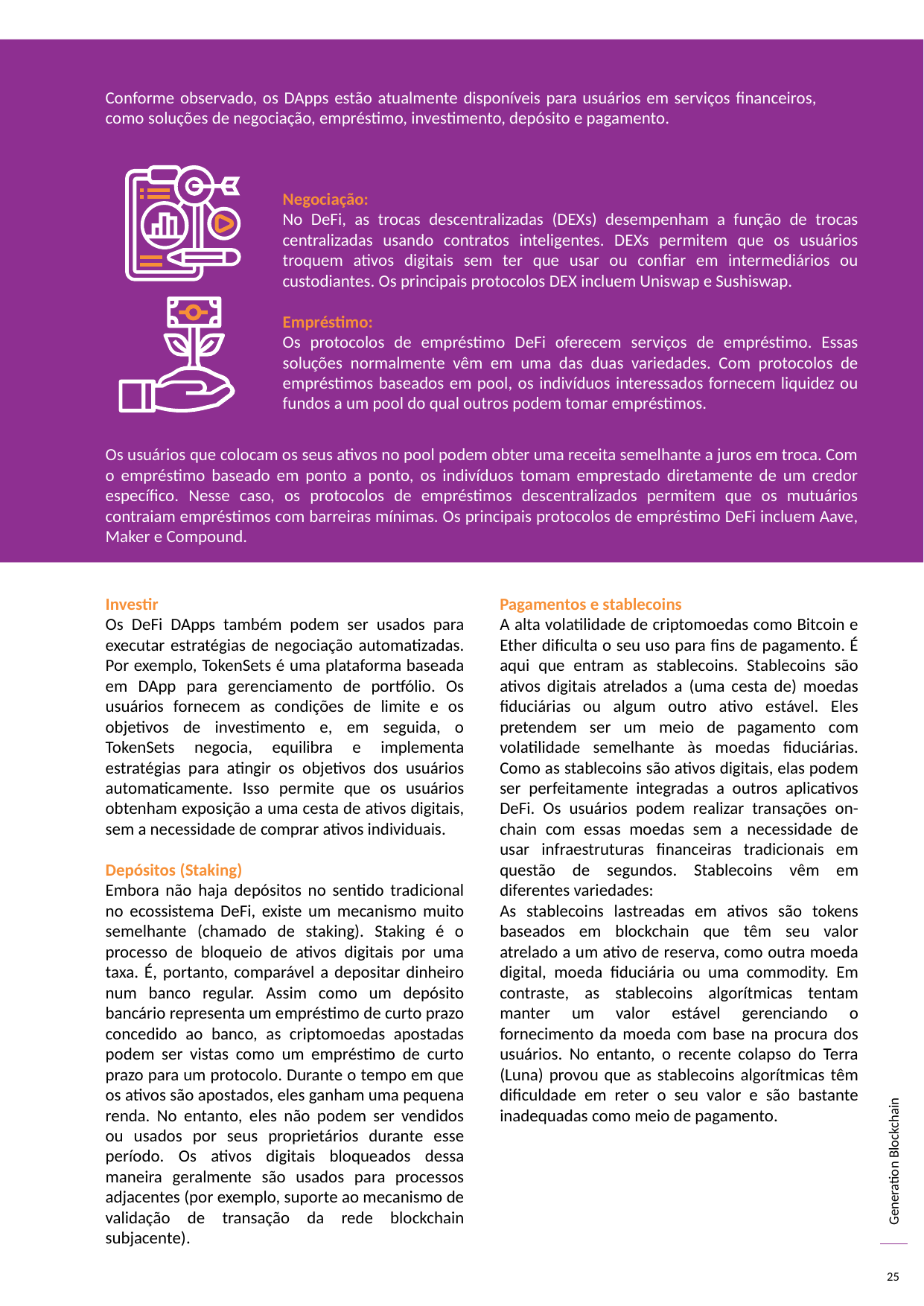

Conforme observado, os DApps estão atualmente disponíveis para usuários em serviços financeiros, como soluções de negociação, empréstimo, investimento, depósito e pagamento.

Negociação:
No DeFi, as trocas descentralizadas (DEXs) desempenham a função de trocas centralizadas usando contratos inteligentes. DEXs permitem que os usuários troquem ativos digitais sem ter que usar ou confiar em intermediários ou custodiantes. Os principais protocolos DEX incluem Uniswap e Sushiswap.

Empréstimo:
Os protocolos de empréstimo DeFi oferecem serviços de empréstimo. Essas soluções normalmente vêm em uma das duas variedades. Com protocolos de empréstimos baseados em pool, os indivíduos interessados fornecem liquidez ou fundos a um pool do qual outros podem tomar empréstimos.

Os usuários que colocam os seus ativos no pool podem obter uma receita semelhante a juros em troca. Com o empréstimo baseado em ponto a ponto, os indivíduos tomam emprestado diretamente de um credor específico. Nesse caso, os protocolos de empréstimos descentralizados permitem que os mutuários contraiam empréstimos com barreiras mínimas. Os principais protocolos de empréstimo DeFi incluem Aave, Maker e Compound.
Investir
Os DeFi DApps também podem ser usados para executar estratégias de negociação automatizadas. Por exemplo, TokenSets é uma plataforma baseada em DApp para gerenciamento de portfólio. Os usuários fornecem as condições de limite e os objetivos de investimento e, em seguida, o TokenSets negocia, equilibra e implementa estratégias para atingir os objetivos dos usuários automaticamente. Isso permite que os usuários obtenham exposição a uma cesta de ativos digitais, sem a necessidade de comprar ativos individuais.

Depósitos (Staking)
Embora não haja depósitos no sentido tradicional no ecossistema DeFi, existe um mecanismo muito semelhante (chamado de staking). Staking é o processo de bloqueio de ativos digitais por uma taxa. É, portanto, comparável a depositar dinheiro num banco regular. Assim como um depósito bancário representa um empréstimo de curto prazo concedido ao banco, as criptomoedas apostadas podem ser vistas como um empréstimo de curto prazo para um protocolo. Durante o tempo em que os ativos são apostados, eles ganham uma pequena renda. No entanto, eles não podem ser vendidos ou usados por seus proprietários durante esse período. Os ativos digitais bloqueados dessa maneira geralmente são usados para processos adjacentes (por exemplo, suporte ao mecanismo de validação de transação da rede blockchain subjacente).
Pagamentos e stablecoins
A alta volatilidade de criptomoedas como Bitcoin e Ether dificulta o seu uso para fins de pagamento. É aqui que entram as stablecoins. Stablecoins são ativos digitais atrelados a (uma cesta de) moedas fiduciárias ou algum outro ativo estável. Eles pretendem ser um meio de pagamento com volatilidade semelhante às moedas fiduciárias. Como as stablecoins são ativos digitais, elas podem ser perfeitamente integradas a outros aplicativos DeFi. Os usuários podem realizar transações on-chain com essas moedas sem a necessidade de usar infraestruturas financeiras tradicionais em questão de segundos. Stablecoins vêm em diferentes variedades:
As stablecoins lastreadas em ativos são tokens baseados em blockchain que têm seu valor atrelado a um ativo de reserva, como outra moeda digital, moeda fiduciária ou uma commodity. Em contraste, as stablecoins algorítmicas tentam manter um valor estável gerenciando o fornecimento da moeda com base na procura dos usuários. No entanto, o recente colapso do Terra (Luna) provou que as stablecoins algorítmicas têm dificuldade em reter o seu valor e são bastante inadequadas como meio de pagamento.
25